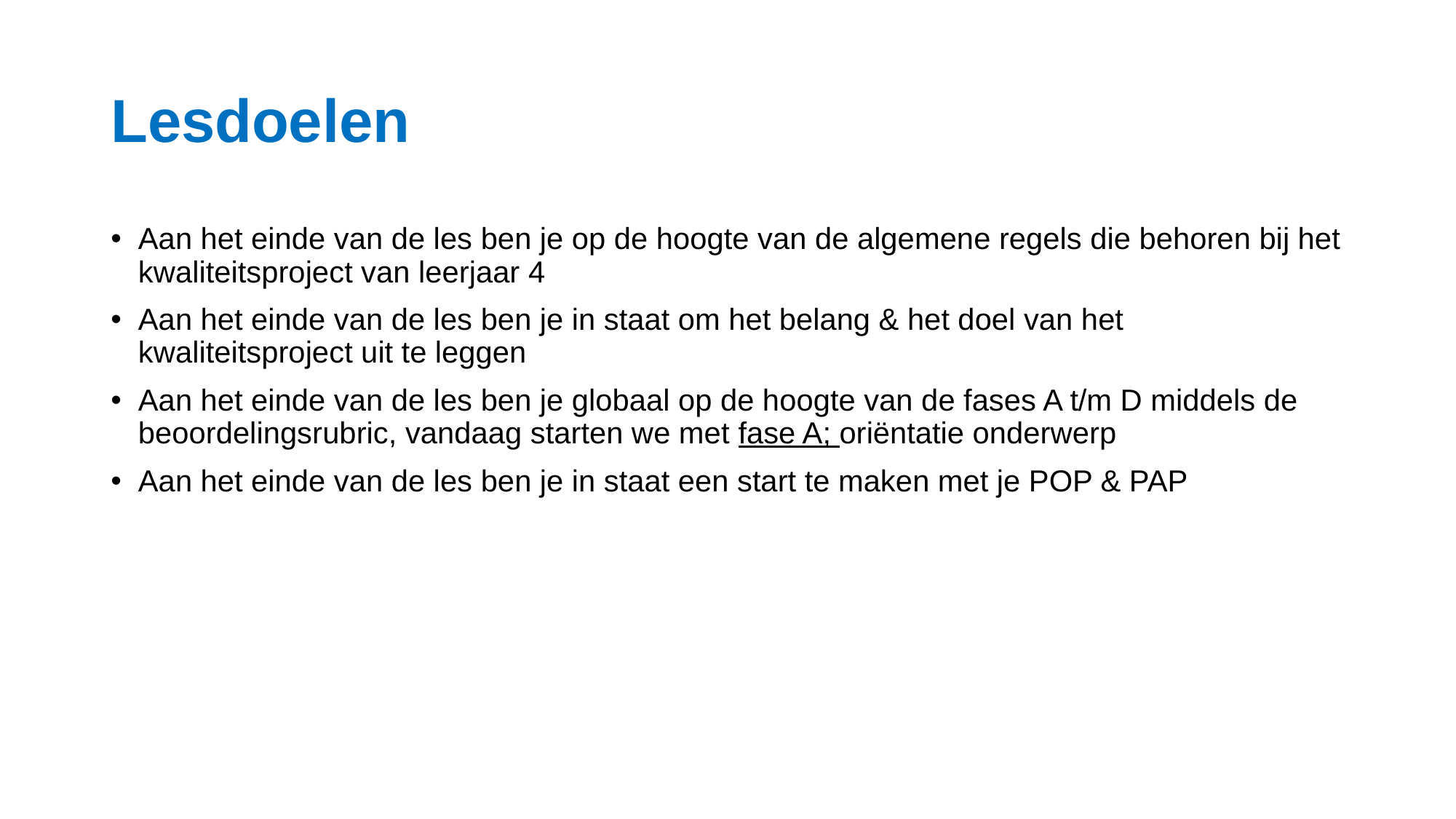

# Lesdoelen
Aan het einde van de les ben je op de hoogte van de algemene regels die behoren bij het kwaliteitsproject van leerjaar 4
Aan het einde van de les ben je in staat om het belang & het doel van het kwaliteitsproject uit te leggen
Aan het einde van de les ben je globaal op de hoogte van de fases A t/m D middels de beoordelingsrubric, vandaag starten we met fase A; oriëntatie onderwerp
Aan het einde van de les ben je in staat een start te maken met je POP & PAP